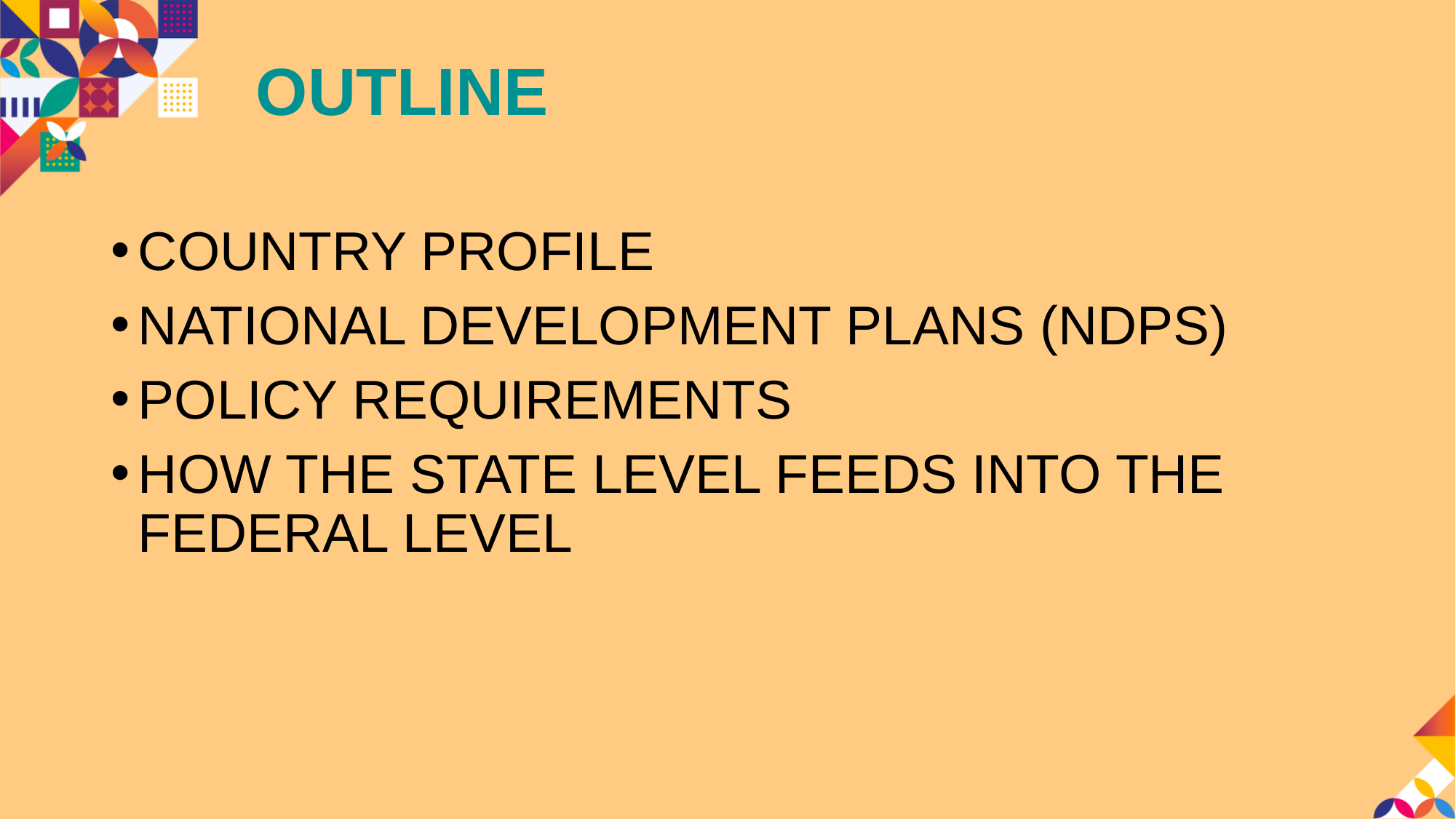

# OUTLINE
COUNTRY PROFILE
NATIONAL DEVELOPMENT PLANS (NDPS)
POLICY REQUIREMENTS
HOW THE STATE LEVEL FEEDS INTO THE FEDERAL LEVEL